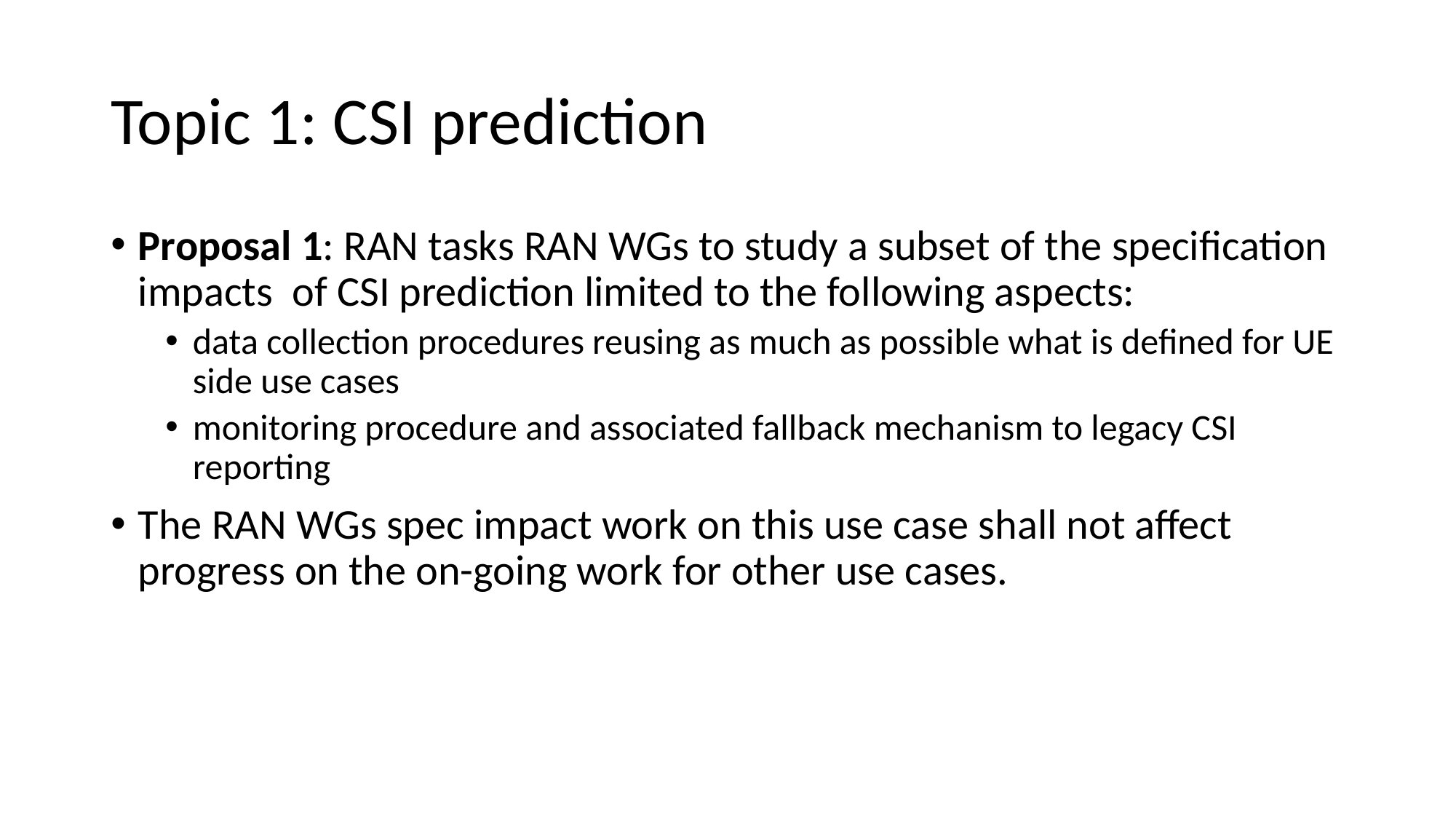

# Topic 1: CSI prediction
Proposal 1: RAN tasks RAN WGs to study a subset of the specification impacts  of CSI prediction limited to the following aspects:
data collection procedures reusing as much as possible what is defined for UE side use cases
monitoring procedure and associated fallback mechanism to legacy CSI reporting
The RAN WGs spec impact work on this use case shall not affect progress on the on-going work for other use cases.